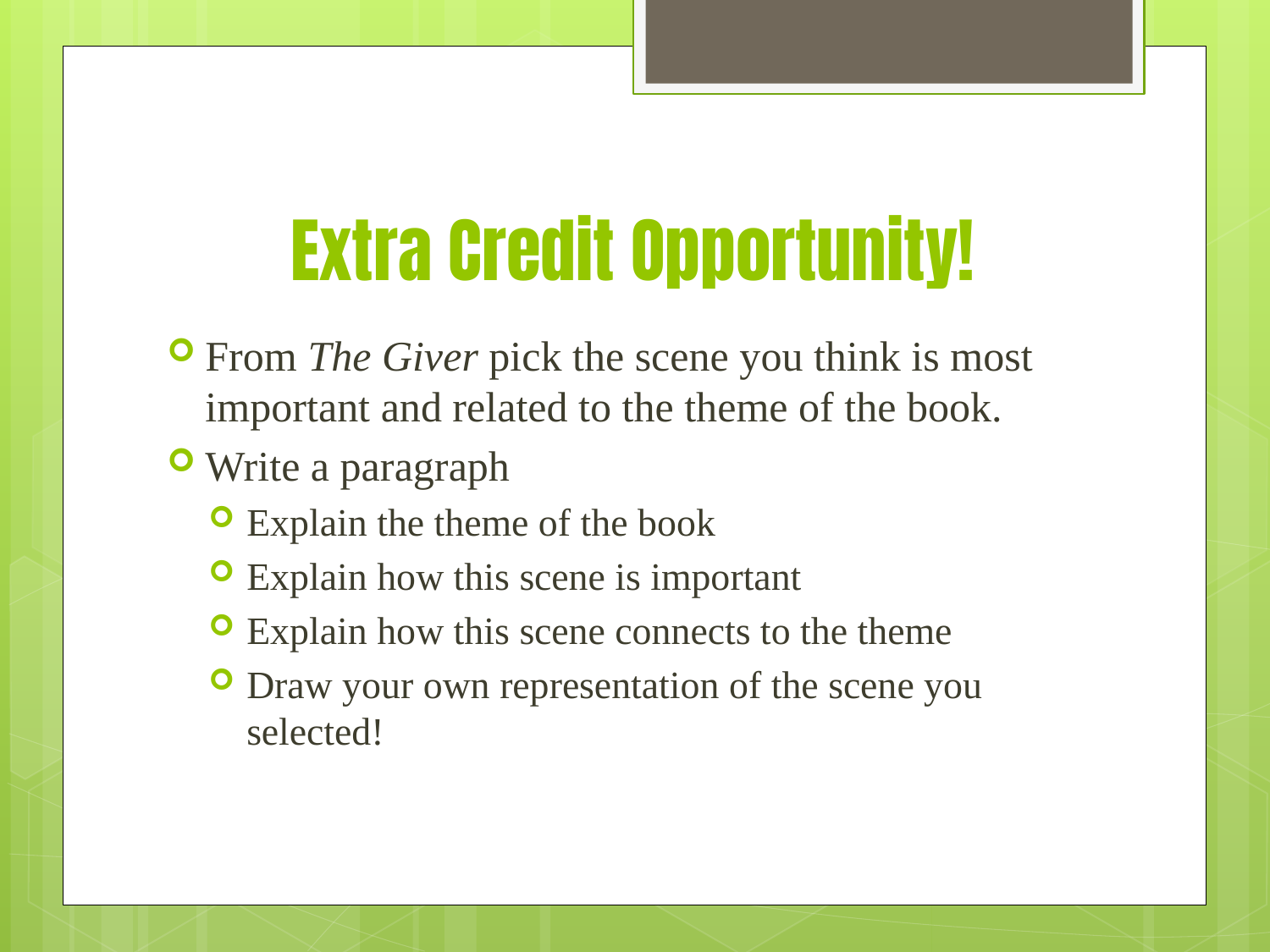

# Extra Credit Opportunity!
From The Giver pick the scene you think is most important and related to the theme of the book.
Write a paragraph
Explain the theme of the book
Explain how this scene is important
Explain how this scene connects to the theme
Draw your own representation of the scene you selected!